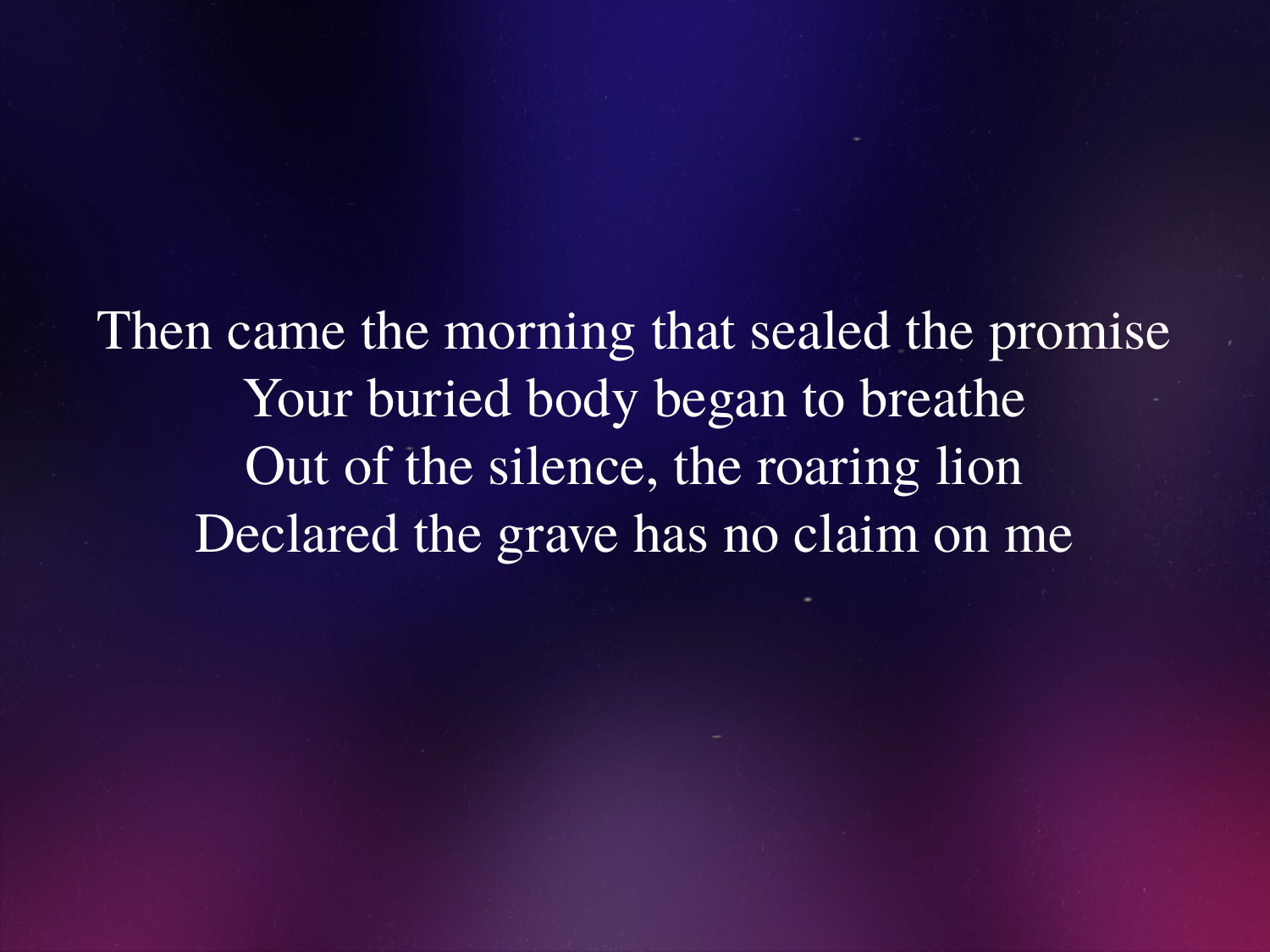

# Then came the morning that sealed the promise Your buried body began to breathe Out of the silence, the roaring lion Declared the grave has no claim on me